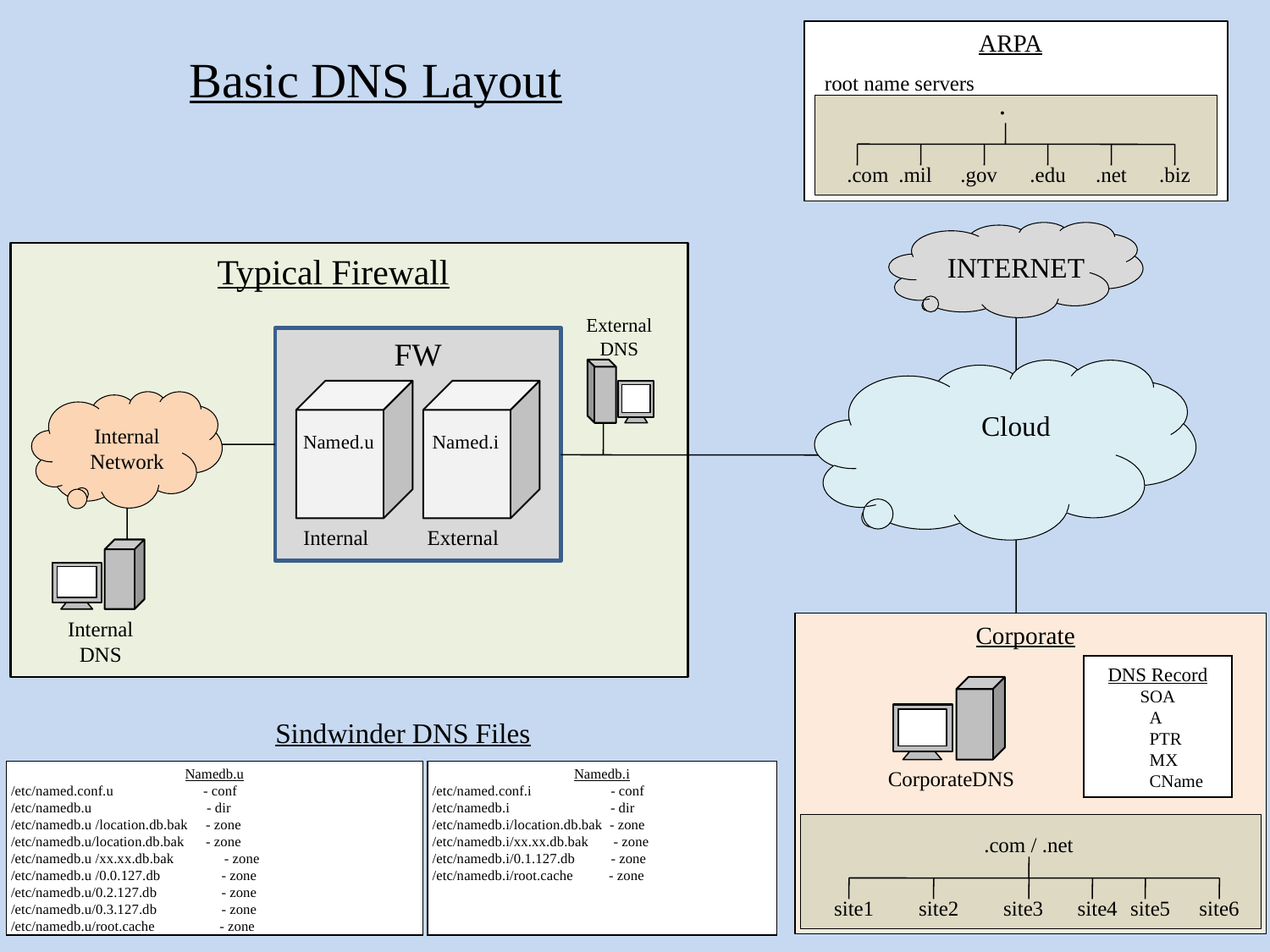

ARPA
Basic DNS Layout
root name servers
 .

.com
.mil
.gov
.edu
.net
.biz

INTERNET

Typical Firewall
External DNS

FW

Cloud
Internal Network
Named.u
Named.i
Internal
External

Internal DNS

Corporate
DNS Record
SOA
            A
            PTR
            MX
            CName

CorporateDNS
Sindwinder DNS Files
Namedb.i
 /etc/named.conf.i                      - conf
 /etc/namedb.i                            - dir
 /etc/namedb.i/location.db.bak  - zone
 /etc/namedb.i/xx.xx.db.bak       - zone
 /etc/namedb.i/0.1.127.db          - zone
 /etc/namedb.i/root.cache          - zone

Namedb.u
 /etc/named.conf.u                         - conf
 /etc/namedb.u                                - dir
 /etc/namedb.u /location.db.bak     - zone
 /etc/namedb.u/location.db.bak      - zone
 /etc/namedb.u /xx.xx.db.bak              - zone
 /etc/namedb.u /0.0.127.db                 - zone
 /etc/namedb.u/0.2.127.db                  - zone
 /etc/namedb.u/0.3.127.db                  - zone
 /etc/namedb.u/root.cache                  - zone

.com / .net
site1
site2
site3
site4
site5
site6